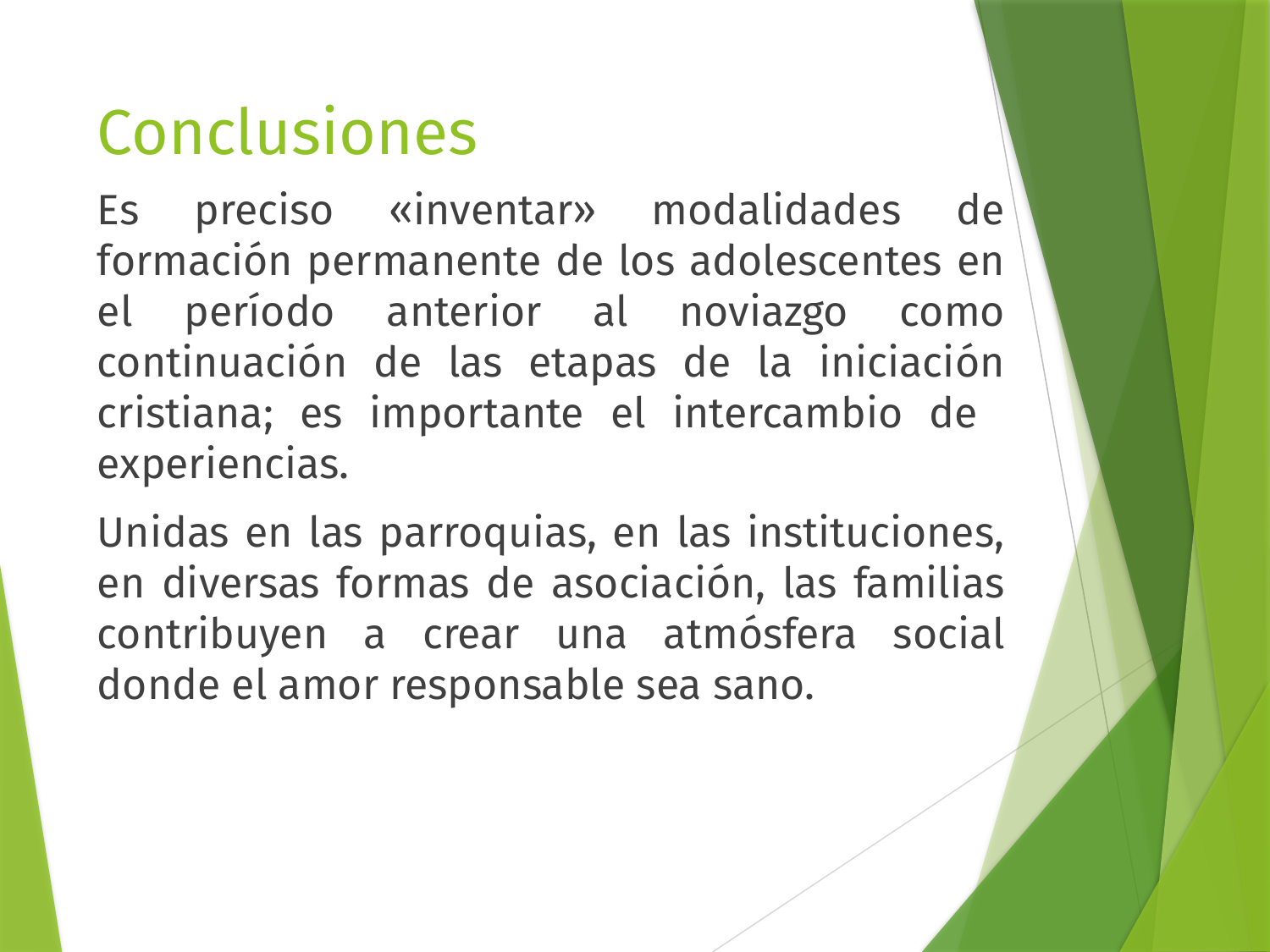

# Conclusiones
Es preciso «inventar» modalidades de formación permanente de los adolescentes en el período anterior al noviazgo como continuación de las etapas de la iniciación cristiana; es importante el intercambio de  experiencias.
Unidas en las parroquias, en las instituciones, en diversas formas de asociación, las familias contribuyen a crear una atmósfera social donde el amor responsable sea sano.